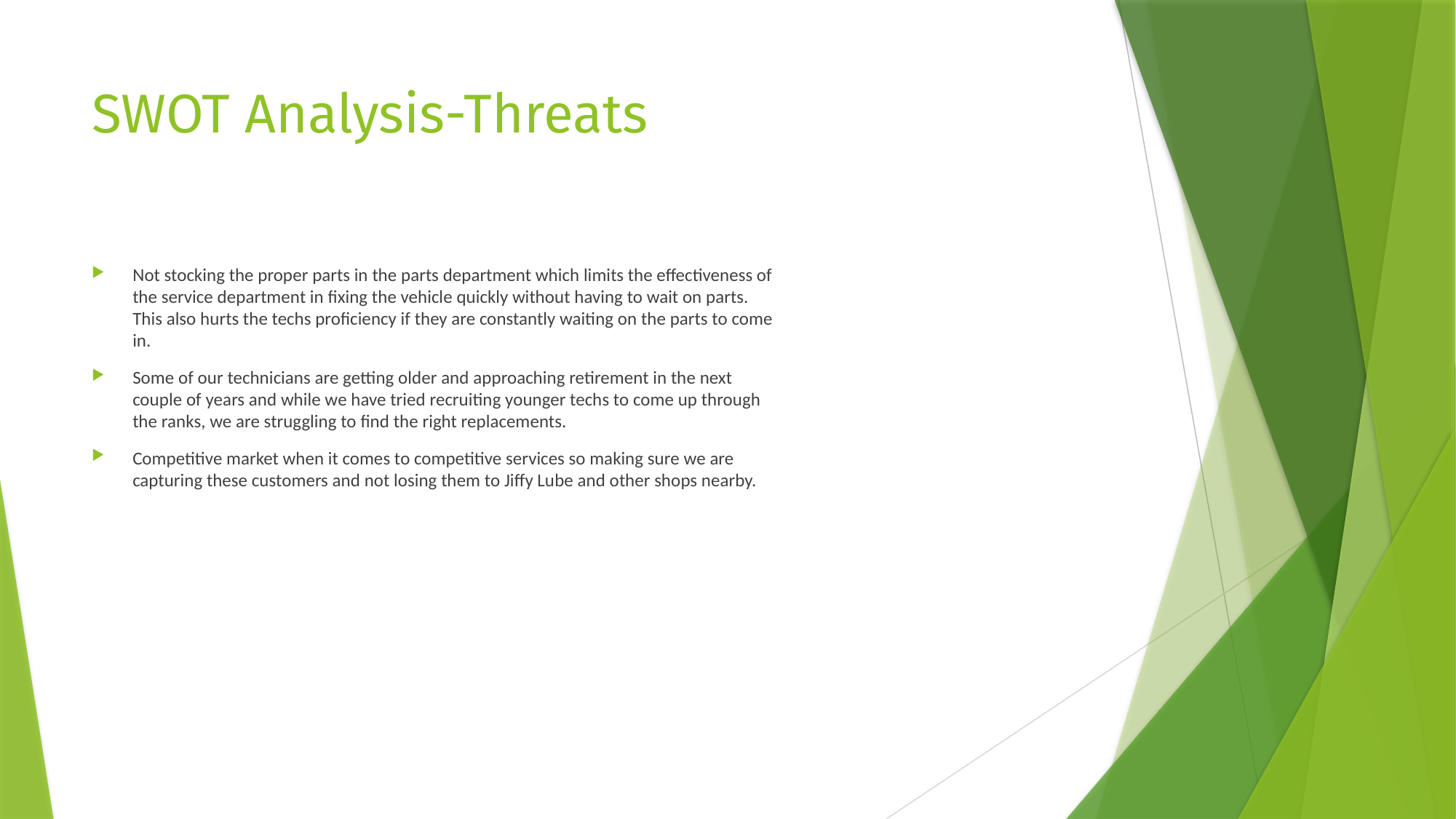

# SWOT Analysis-Threats
Not stocking the proper parts in the parts department which limits the effectiveness of the service department in fixing the vehicle quickly without having to wait on parts.  This also hurts the techs proficiency if they are constantly waiting on the parts to come in.
Some of our technicians are getting older and approaching retirement in the next couple of years and while we have tried recruiting younger techs to come up through the ranks, we are struggling to find the right replacements.
Competitive market when it comes to competitive services so making sure we are capturing these customers and not losing them to Jiffy Lube and other shops nearby.